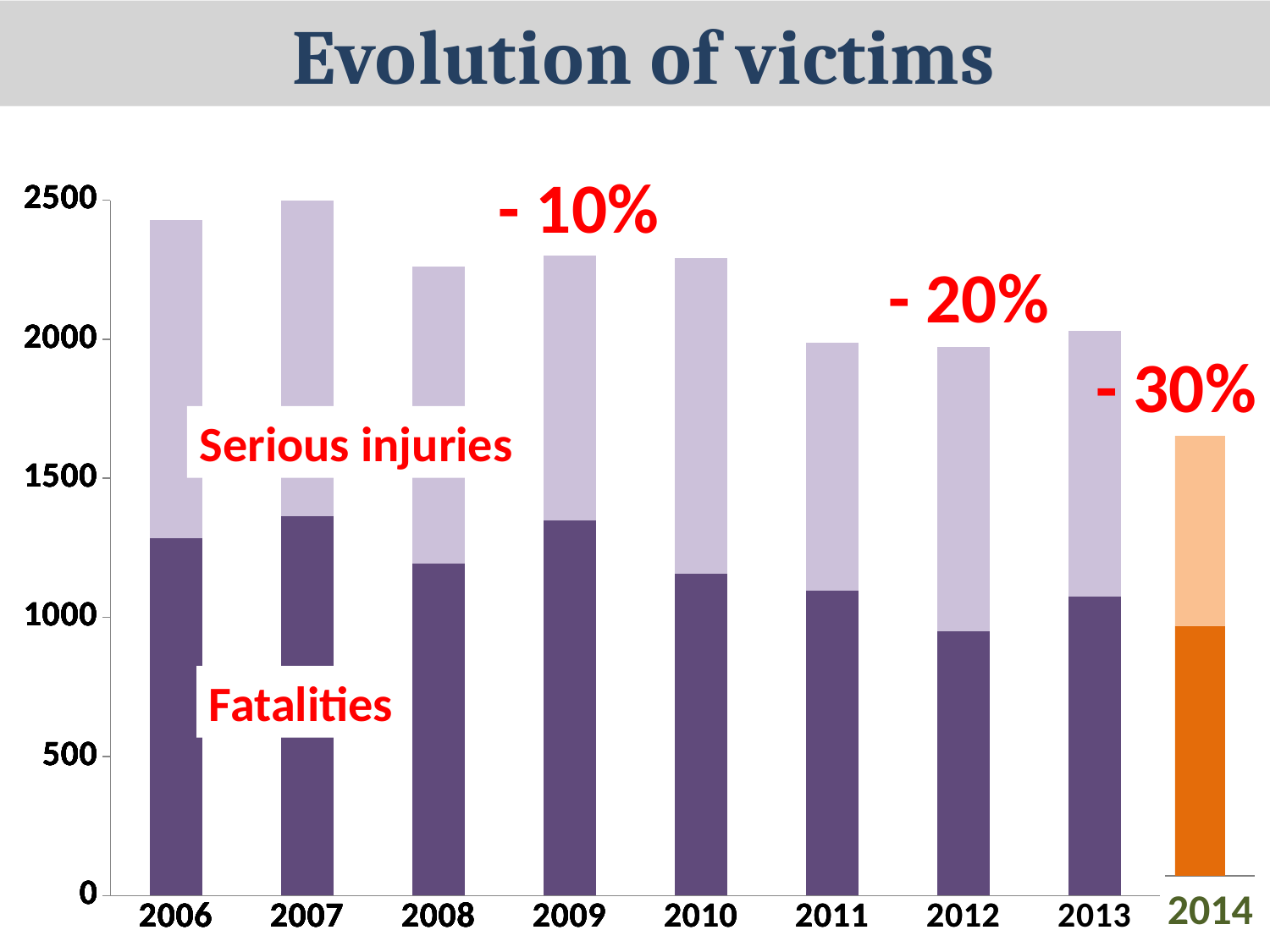

Evolution of victims
- 10%

### Chart

| Category | Fatalities | Serious injuries |
|---|---|---|
| 2006 | 1284.0 | 1145.0 |
| 2007 | 1363.0 | 1145.0 |
| 2008 | 1194.0 | 1068.0 |
| 2009 | 1348.0 | 952.0 |
| 2010 | 1156.0 | 1137.0 |
| 2011 | 1095.0 | 891.0 |
| 2012 | 949.0 | 1022.0 |
| 2013 | 1074.0 | 957.0 |

### Chart

| Category | Fatalities | Serious injuries |
|---|---|---|
| 2006 | 1284.0 | 1145.0 |
| 2007 | 1363.0 | 1145.0 |
| 2008 | 1194.0 | 1068.0 |
| 2009 | 1348.0 | 952.0 |
| 2010 | 1156.0 | 1137.0 |
| 2011 | 1095.0 | 891.0 |
| 2012 | 949.0 | 1022.0 |
|  | None | None |

### Chart

| Category | Fatalities | Serious injuries |
|---|---|---|
| 2006 | 1284.0 | 1145.0 |
| 2007 | 1363.0 | 1145.0 |
| 2008 | 1194.0 | 1068.0 |
| 2009 | 1348.0 | 952.0 |
| 2010 | 1156.0 | 1137.0 |
| 2011 | 1095.0 | 891.0 |
|  | None | None |
|  | None | None |

### Chart

| Category | Fatalities | Serious injuries |
|---|---|---|
| 2006 | 1284.0 | 1145.0 |
| 2007 | 1363.0 | 1145.0 |
| 2008 | 1194.0 | 1068.0 |
| 2009 | 1348.0 | 952.0 |
| 2010 | 1156.0 | 1137.0 |
|  | None | None |
|  | None | None |
|  | None | None |

### Chart

| Category | Fatalities | Serious injuries |
|---|---|---|
| 2006 | 1284.0 | 1145.0 |
| 2007 | 1363.0 | 1145.0 |
| 2008 | 1194.0 | 1068.0 |
| 2009 | 1348.0 | 952.0 |
|  | None | None |
|  | None | None |
|  | None | None |
|  | None | None |

### Chart

| Category | Fatalities | Serious injuries |
|---|---|---|
| 2006 | 1284.0 | 1145.0 |
| 2007 | 1363.0 | 1145.0 |
| 2008 | 1194.0 | 1068.0 |
|  | None | None |
|  | None | None |
|  | None | None |
|  | None | None |
|  | None | None |

### Chart

| Category | Fatalities | Serious injuries |
|---|---|---|
| 2006 | 1284.0 | 1145.0 |
| 2007 | 1363.0 | 1145.0 |
|  | None | None |
|  | None | None |
|  | None | None |
|  | None | None |
|  | None | None |
|  | None | None |

### Chart

| Category | Fatalities | Serious injuries |
|---|---|---|
| 2006 | 1284.0 | 1145.0 |
|  | None | None |
|  | None | None |
|  | None | None |
|  | None | None |
|  | None | None |
|  | None | None |
|  | None | None |
- 20%
- 30%
Serious injuries

2014
Fatalities